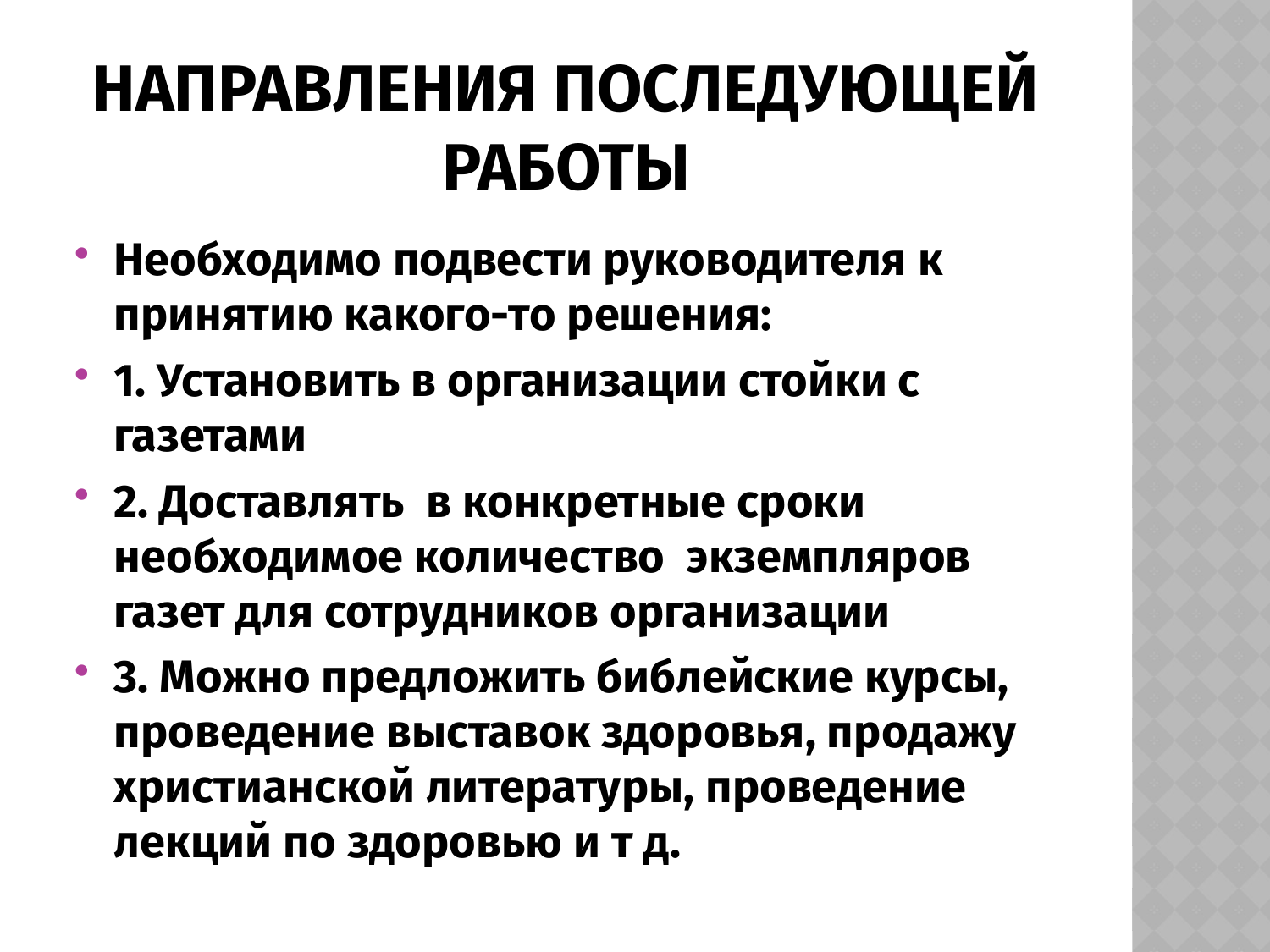

# НАПРАВЛЕНИЯ ПОСЛЕДУЮЩЕЙ РАБОТЫ
Необходимо подвести руководителя к принятию какого-то решения:
1. Установить в организации стойки с газетами
2. Доставлять  в конкретные сроки необходимое количество  экземпляров газет для сотрудников организации
3. Можно предложить библейские курсы, проведение выставок здоровья, продажу христианской литературы, проведение лекций по здоровью и т д.